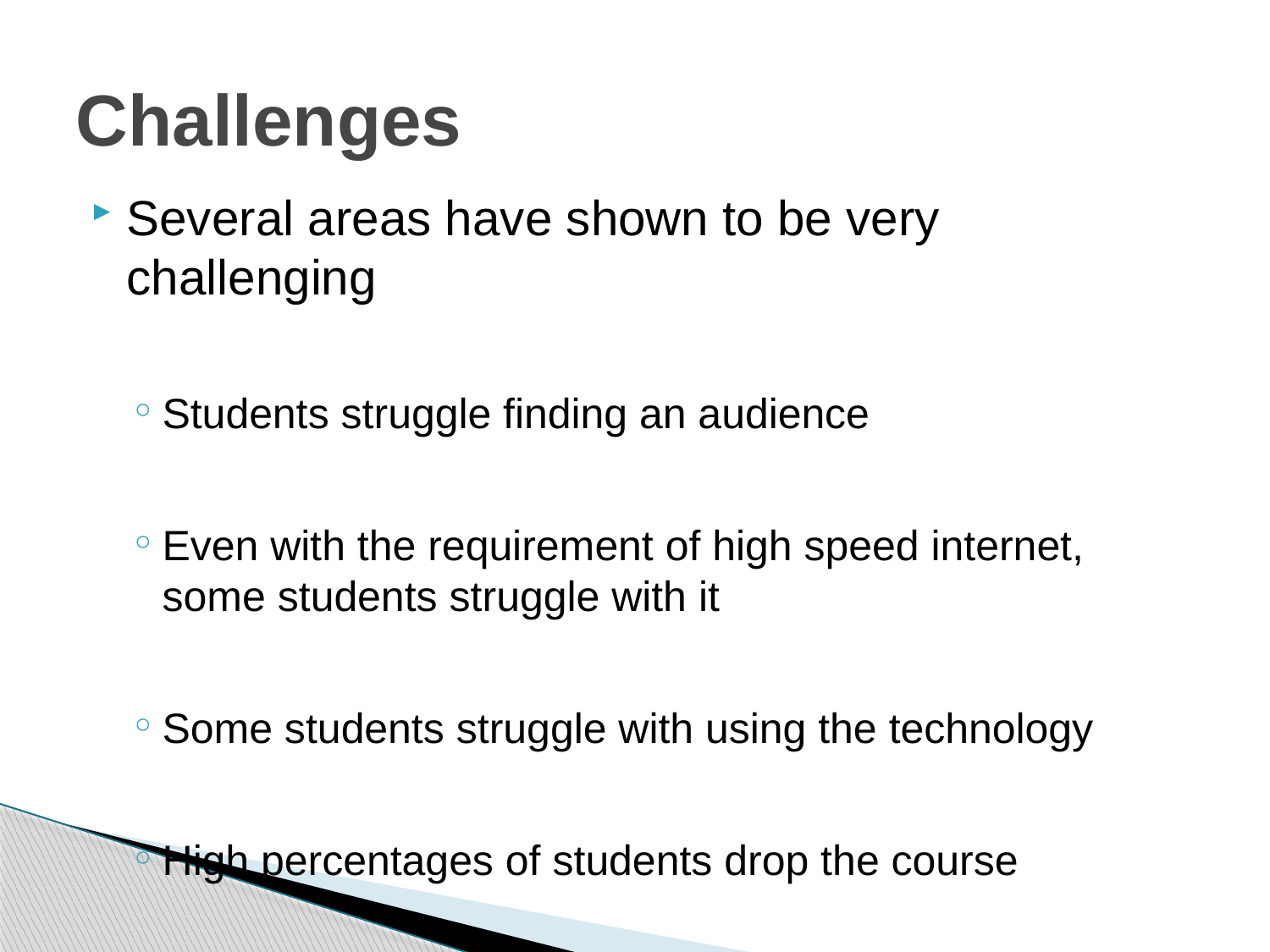

# Challenges
Several areas have shown to be very challenging

Students struggle finding an audience

Even with the requirement of high speed internet, some students struggle with it

Some students struggle with using the technology

High percentages of students drop the course